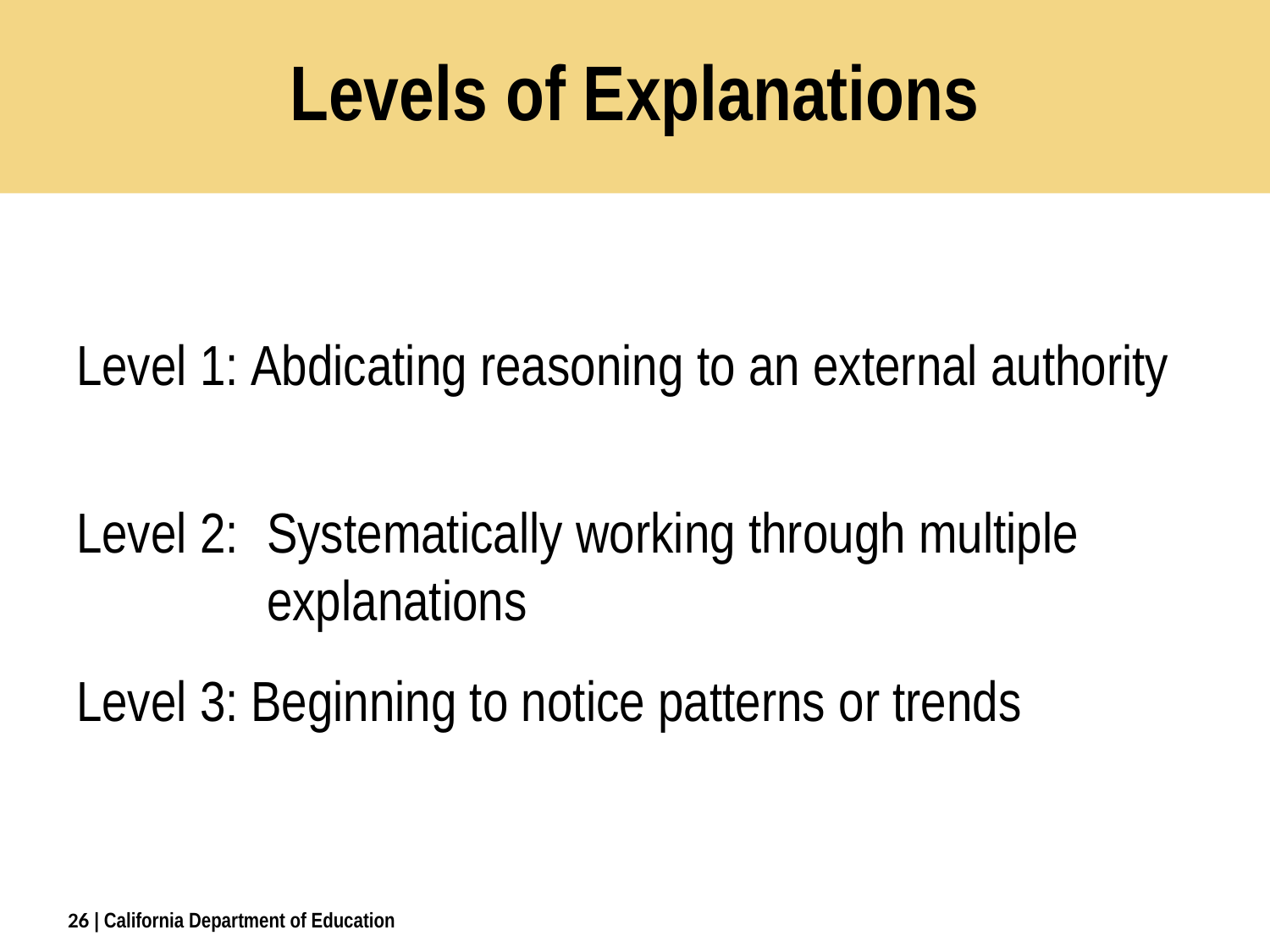

# Levels of Explanations

Level 1:	Abdicating reasoning to an external authority
Level 2:	Systematically working through multiple explanations
Level 3:	Beginning to notice patterns or trends
26
| California Department of Education